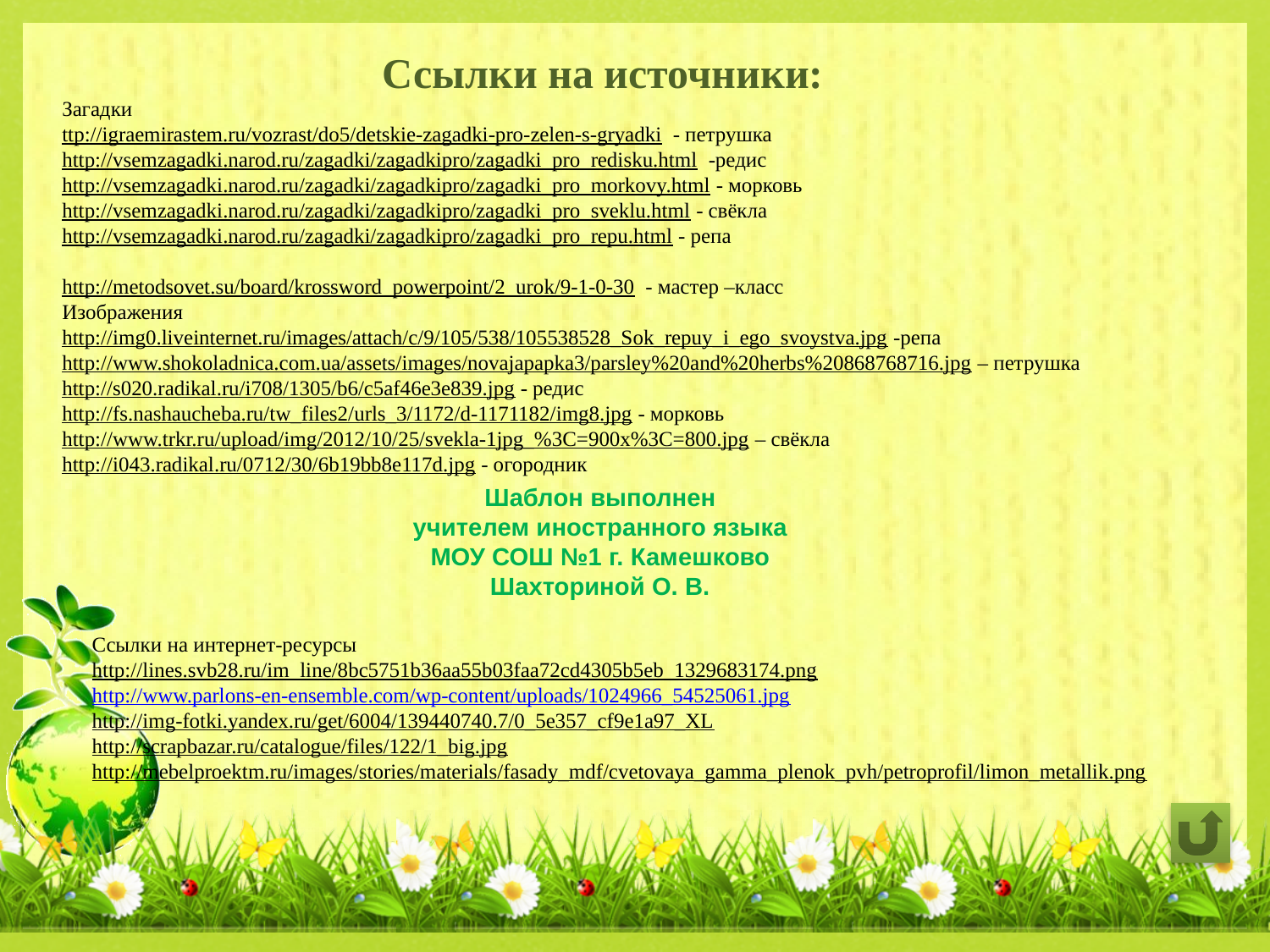

Ссылки на источники:
Загадки
ttp://igraemirastem.ru/vozrast/do5/detskie-zagadki-pro-zelen-s-gryadki  - петрушка
http://vsemzagadki.narod.ru/zagadki/zagadkipro/zagadki_pro_redisku.html  -редис
http://vsemzagadki.narod.ru/zagadki/zagadkipro/zagadki_pro_morkovy.html - морковь
http://vsemzagadki.narod.ru/zagadki/zagadkipro/zagadki_pro_sveklu.html - свёкла
http://vsemzagadki.narod.ru/zagadki/zagadkipro/zagadki_pro_repu.html - репа

http://metodsovet.su/board/krossword_powerpoint/2_urok/9-1-0-30  - мастер –класс
Изображения
http://img0.liveinternet.ru/images/attach/c/9/105/538/105538528_Sok_repuy_i_ego_svoystva.jpg -репа
http://www.shokoladnica.com.ua/assets/images/novajapapka3/parsley%20and%20herbs%20868768716.jpg – петрушка
http://s020.radikal.ru/i708/1305/b6/c5af46e3e839.jpg - редис
http://fs.nashaucheba.ru/tw_files2/urls_3/1172/d-1171182/img8.jpg - морковь
http://www.trkr.ru/upload/img/2012/10/25/svekla-1jpg_%3C=900x%3C=800.jpg – свёкла
http://i043.radikal.ru/0712/30/6b19bb8e117d.jpg - огородник
Шаблон выполнен
учителем иностранного языка
МОУ СОШ №1 г. Камешково
Шахториной О. В.
Ссылки на интернет-ресурсы
http://lines.svb28.ru/im_line/8bc5751b36aa55b03faa72cd4305b5eb_1329683174.png
http://www.parlons-en-ensemble.com/wp-content/uploads/1024966_54525061.jpg
http://img-fotki.yandex.ru/get/6004/139440740.7/0_5e357_cf9e1a97_XL
http://scrapbazar.ru/catalogue/files/122/1_big.jpg
http://mebelproektm.ru/images/stories/materials/fasady_mdf/cvetovaya_gamma_plenok_pvh/petroprofil/limon_metallik.png